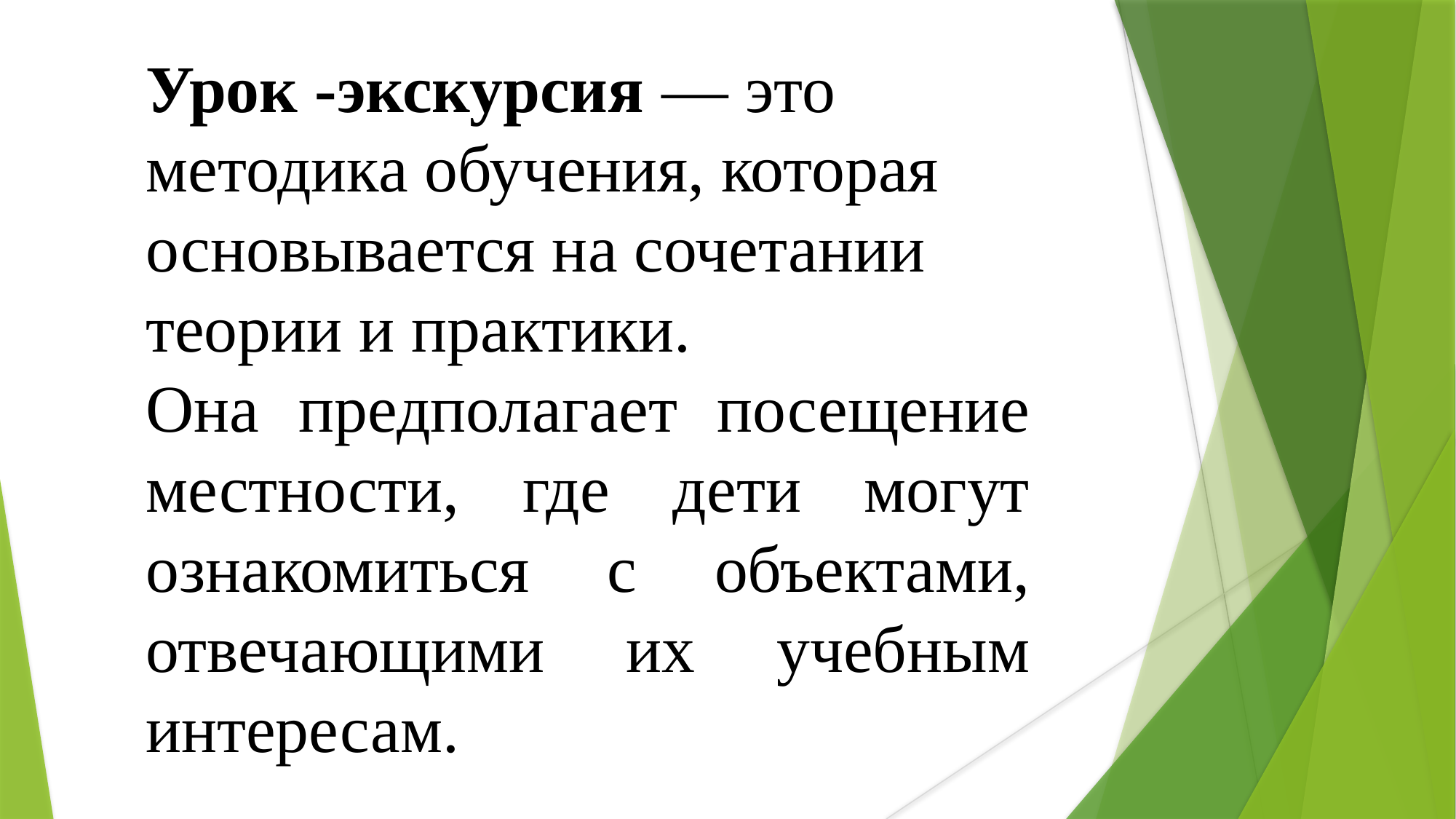

Урок -экскурсия — это методика обучения, которая основывается на сочетании теории и практики.
Она предполагает посещение местности, где дети могут ознакомиться с объектами, отвечающими их учебным интересам.